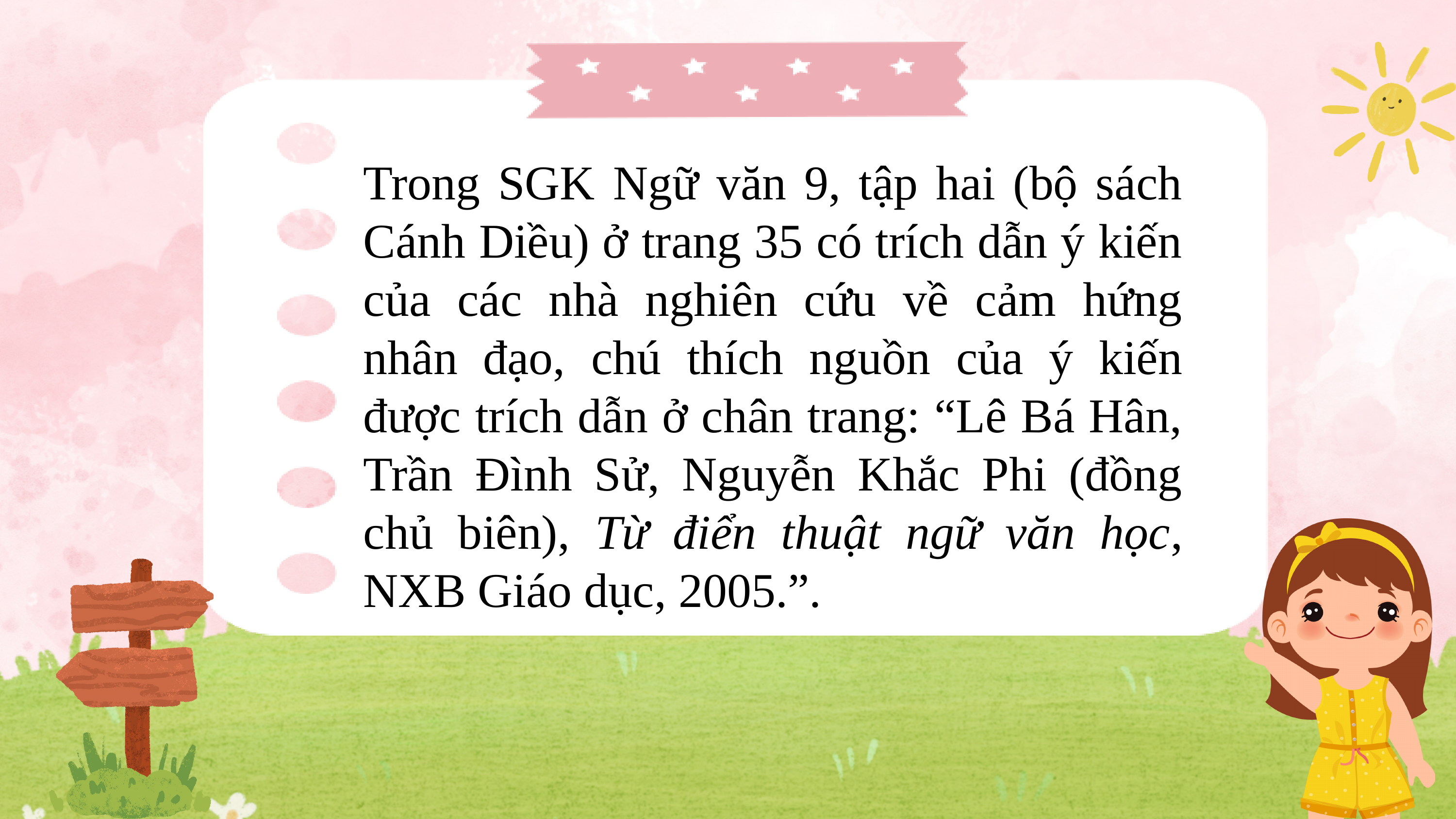

Trong SGK Ngữ văn 9, tập hai (bộ sách Cánh Diều) ở trang 35 có trích dẫn ý kiến của các nhà nghiên cứu về cảm hứng nhân đạo, chú thích nguồn của ý kiến được trích dẫn ở chân trang: “Lê Bá Hân, Trần Đình Sử, Nguyễn Khắc Phi (đồng chủ biên), Từ điển thuật ngữ văn học, NXB Giáo dục, 2005.”.